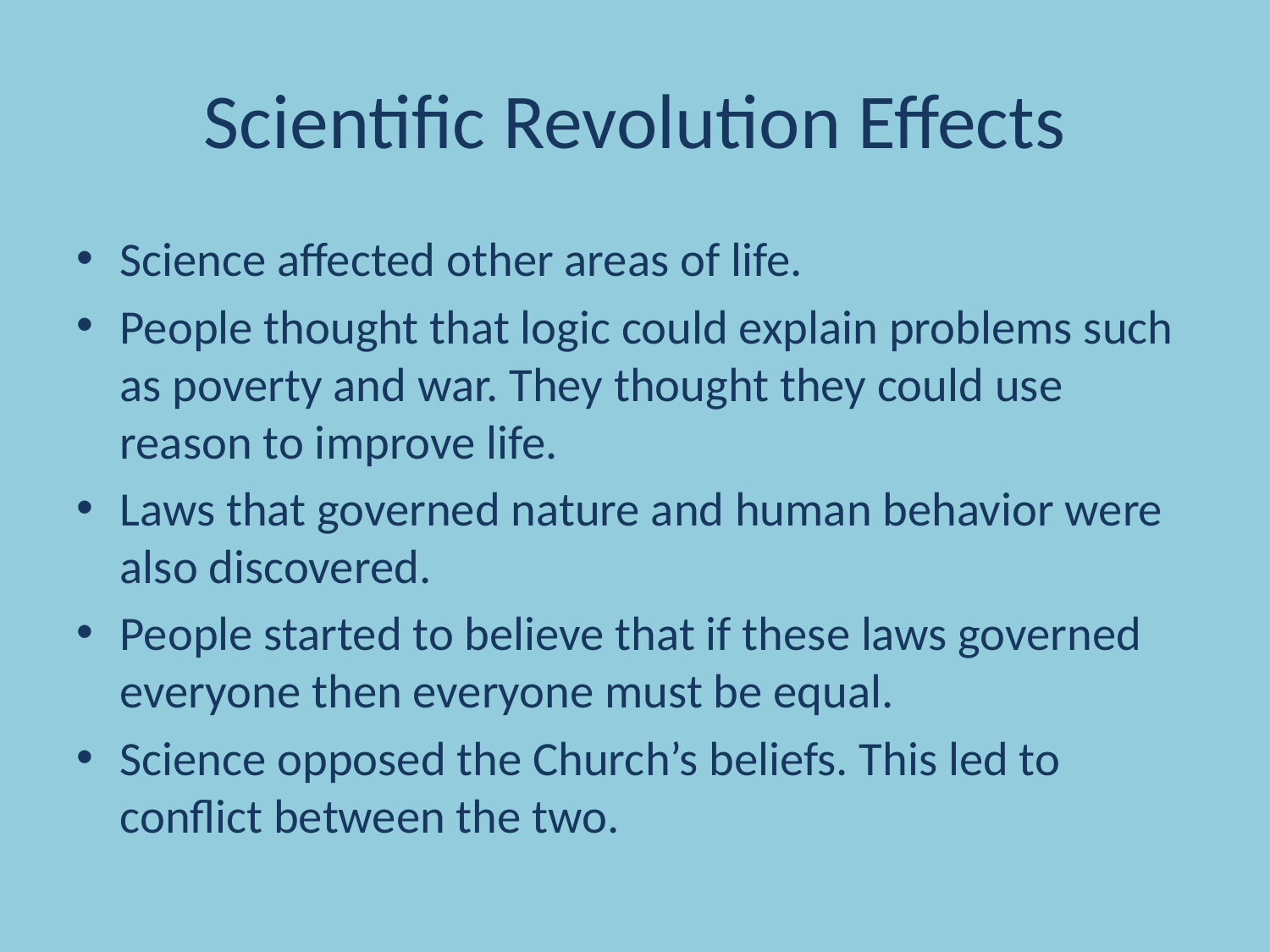

# Scientific Revolution Effects
Science affected other areas of life.
People thought that logic could explain problems such as poverty and war. They thought they could use reason to improve life.
Laws that governed nature and human behavior were also discovered.
People started to believe that if these laws governed everyone then everyone must be equal.
Science opposed the Church’s beliefs. This led to conflict between the two.